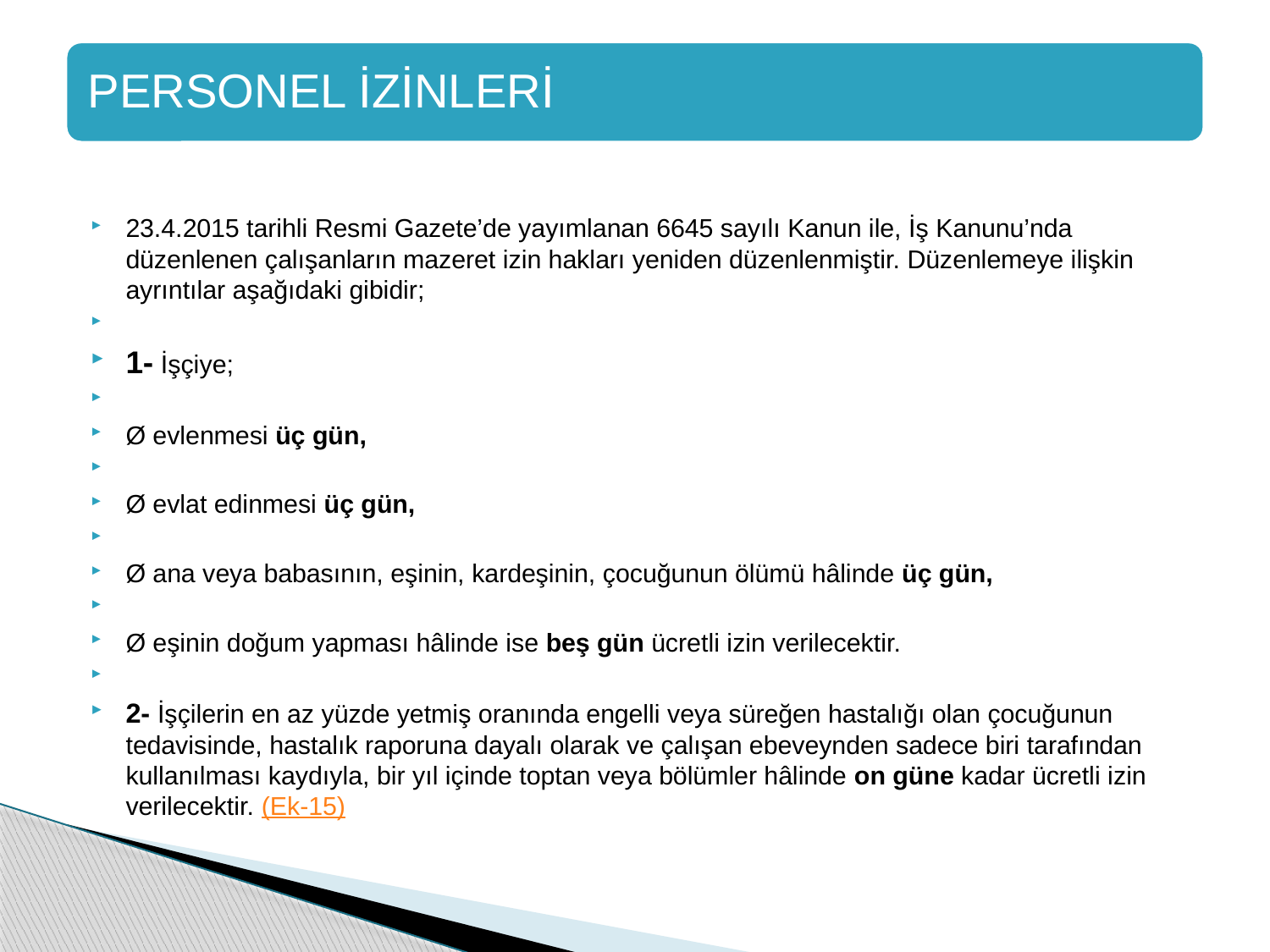

PERSONEL İZİNLERİ
23.4.2015 tarihli Resmi Gazete’de yayımlanan 6645 sayılı Kanun ile, İş Kanunu’nda düzenlenen çalışanların mazeret izin hakları yeniden düzenlenmiştir. Düzenlemeye ilişkin ayrıntılar aşağıdaki gibidir;

1- İşçiye;

Ø evlenmesi üç gün,

Ø evlat edinmesi üç gün,

Ø ana veya babasının, eşinin, kardeşinin, çocuğunun ölümü hâlinde üç gün,

Ø eşinin doğum yapması hâlinde ise beş gün ücretli izin verilecektir.

2- İşçilerin en az yüzde yetmiş oranında engelli veya süreğen hastalığı olan çocuğunun tedavisinde, hastalık raporuna dayalı olarak ve çalışan ebeveynden sadece biri tarafından kullanılması kaydıyla, bir yıl içinde toptan veya bölümler hâlinde on güne kadar ücretli izin verilecektir. (Ek-15)